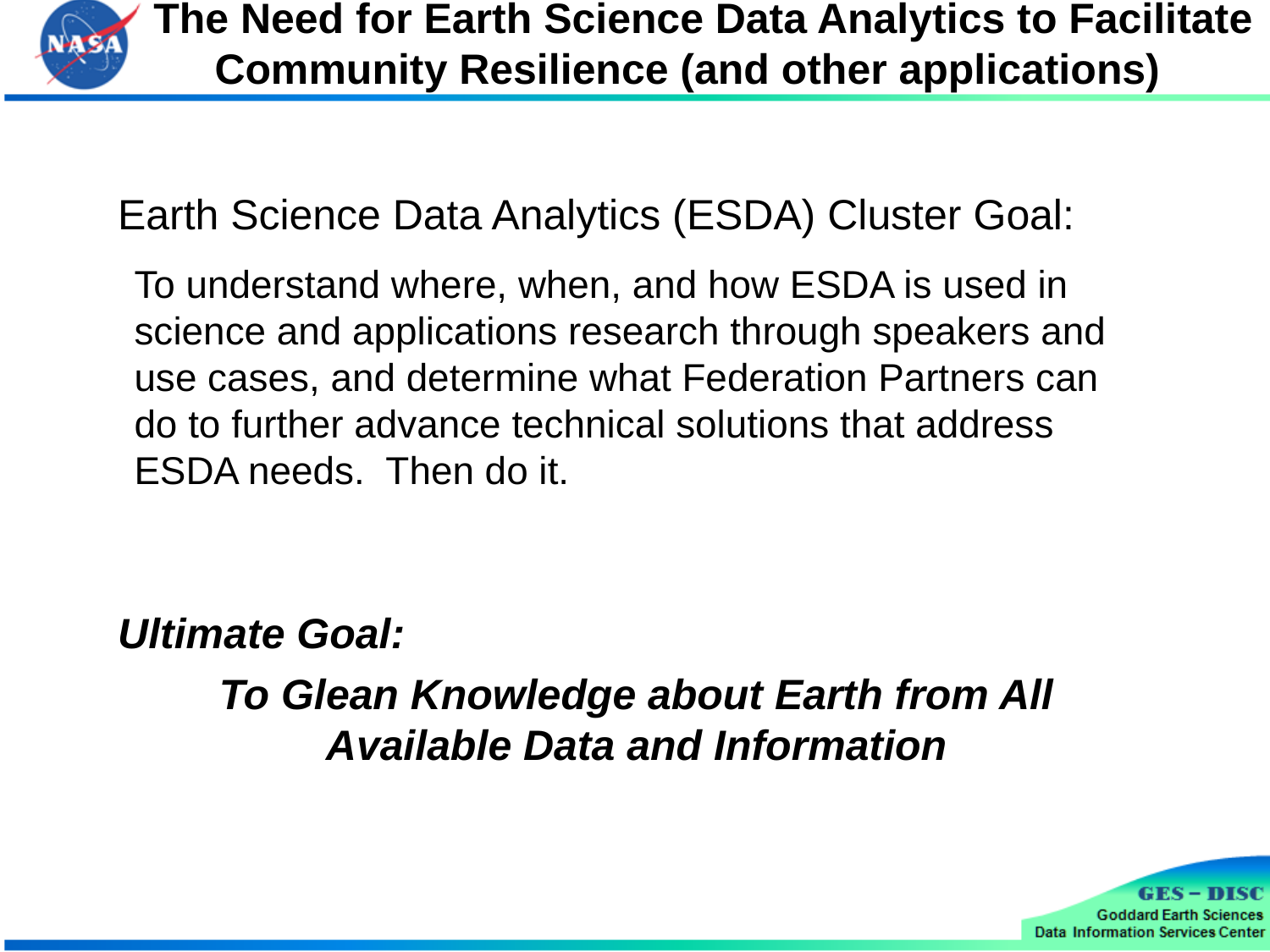

# The Need for Earth Science Data Analytics to Facilitate Community Resilience (and other applications)
Earth Science Data Analytics (ESDA) Cluster Goal:
To understand where, when, and how ESDA is used in science and applications research through speakers and use cases, and determine what Federation Partners can do to further advance technical solutions that address ESDA needs.  Then do it.

Ultimate Goal:
To Glean Knowledge about Earth from All Available Data and Information